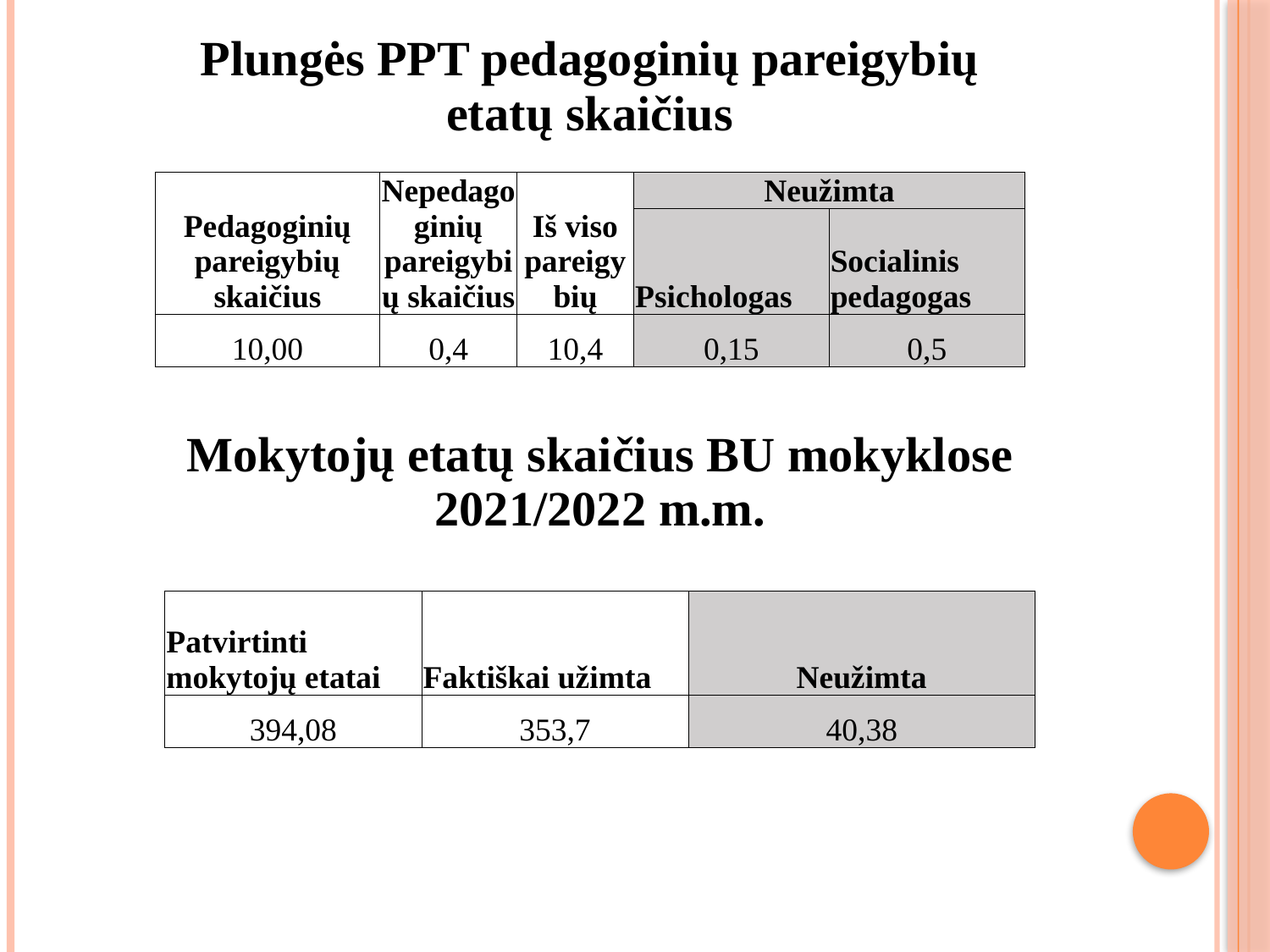

| Plungės PPT pedagoginių pareigybių etatų skaičius |  |  |  |  |
| --- | --- | --- | --- | --- |
| Pedagoginių pareigybių skaičius | Nepedagoginių pareigybių skaičius | Iš viso pareigybių | Neužimta |  |
|  |  |  | Psichologas | Socialinis pedagogas |
| 10,00 | 0,4 | 10,4 | 0,15 | 0,5 |
| Mokytojų etatų skaičius BU mokyklose 2021/2022 m.m. |  |  |
| --- | --- | --- |
| Patvirtinti mokytojų etatai | Faktiškai užimta | Neužimta |
| 394,08 | 353,7 | 40,38 |